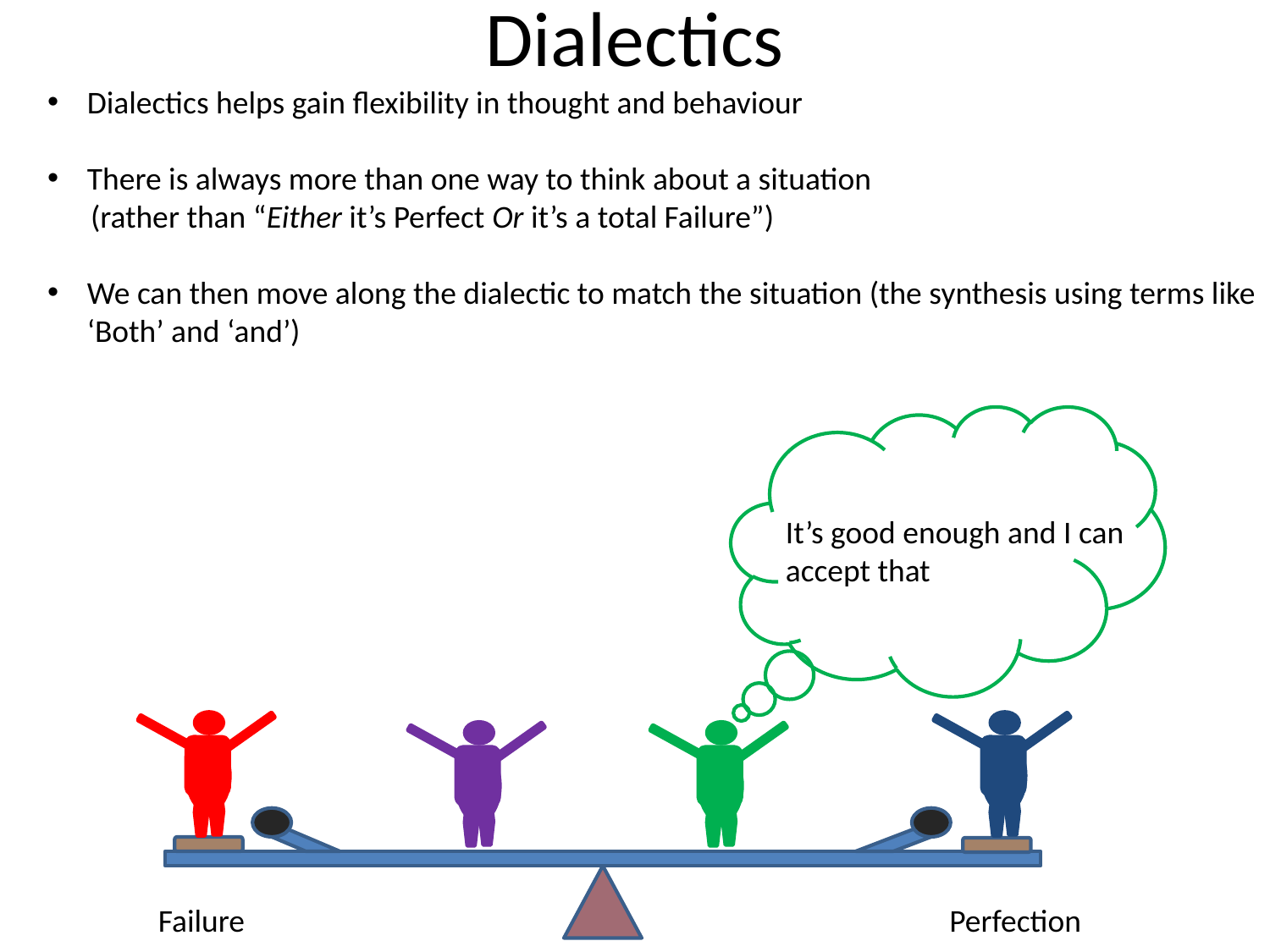

# Dialectics
Dialectics helps gain flexibility in thought and behaviour

There is always more than one way to think about a situation
      (rather than “Either it’s Perfect Or it’s a total Failure”)

We can then move along the dialectic to match the situation (the synthesis using terms like ‘Both’ and ‘and’)

It’s good enough and I can accept that

Failure
Perfection